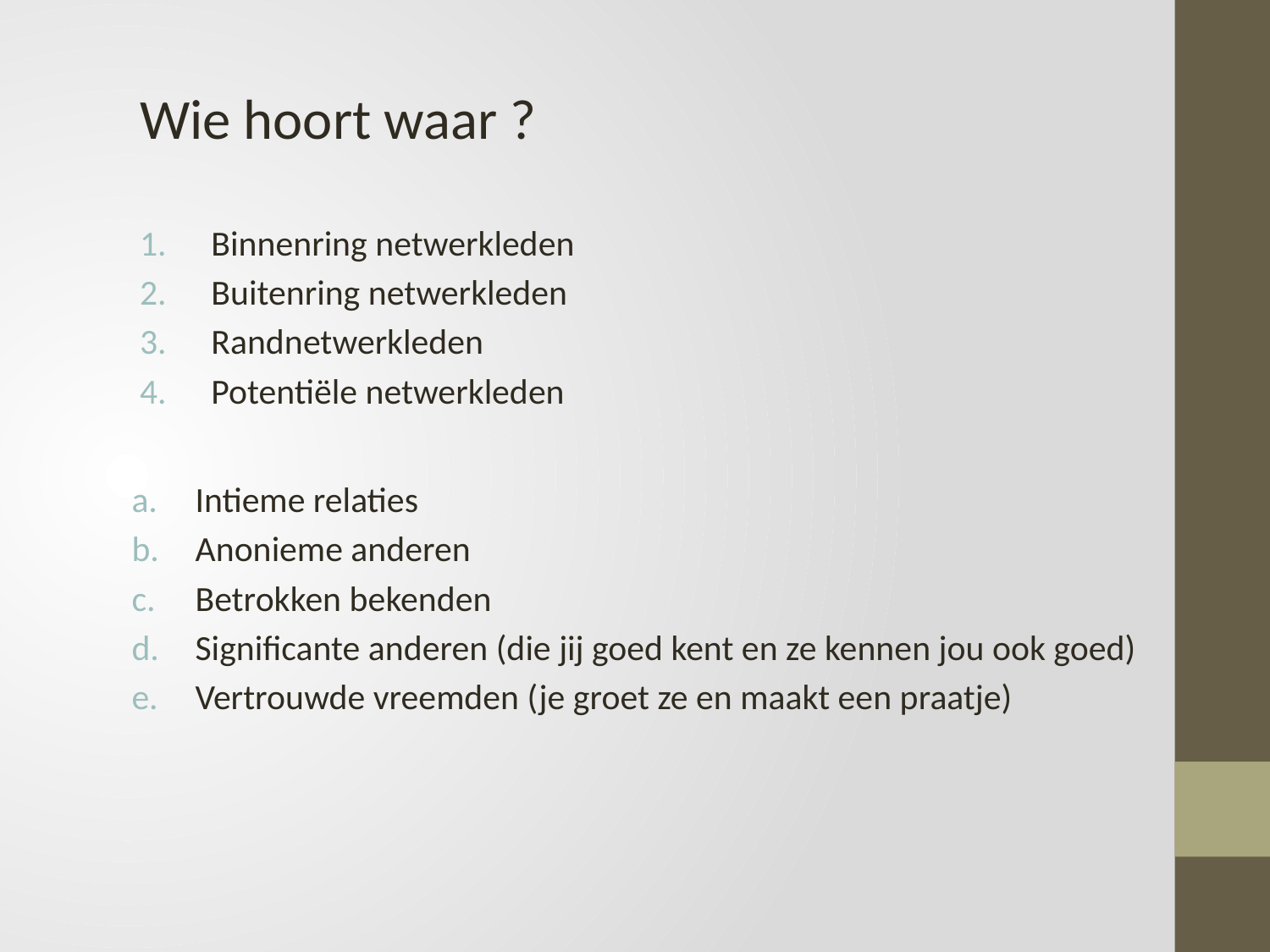

Wie hoort waar ?

Binnenring netwerkleden
Buitenring netwerkleden
Randnetwerkleden
Potentiële netwerkleden

Intieme relaties
Anonieme anderen
Betrokken bekenden
Significante anderen (die jij goed kent en ze kennen jou ook goed)
Vertrouwde vreemden (je groet ze en maakt een praatje)